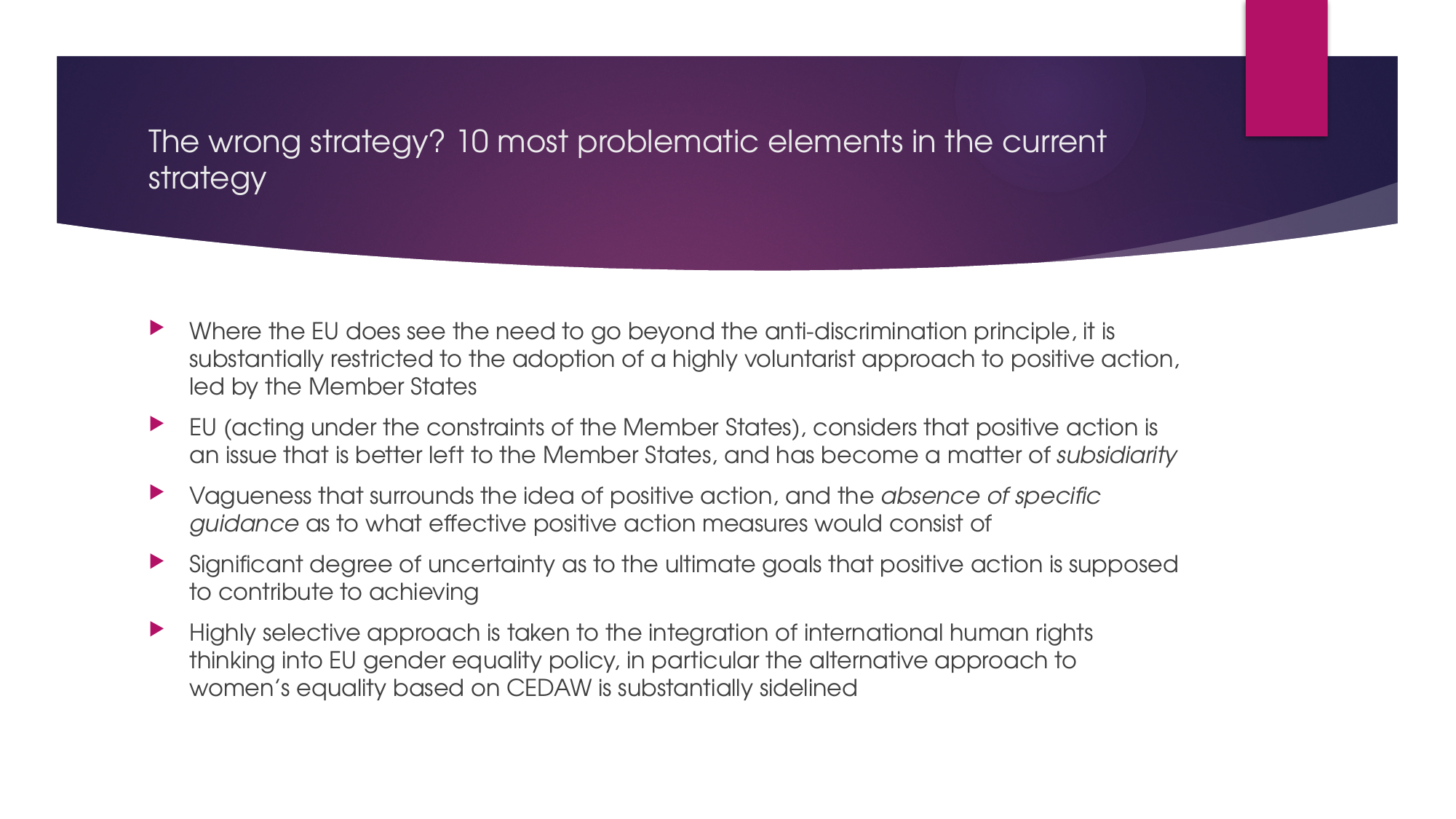

# The wrong strategy? 10 most problematic elements in the current strategy
Where the EU does see the need to go beyond the anti-discrimination principle, it is substantially restricted to the adoption of a highly voluntarist approach to positive action, led by the Member States
EU (acting under the constraints of the Member States), considers that positive action is an issue that is better left to the Member States, and has become a matter of subsidiarity
Vagueness that surrounds the idea of positive action, and the absence of specific guidance as to what effective positive action measures would consist of
Significant degree of uncertainty as to the ultimate goals that positive action is supposed to contribute to achieving
Highly selective approach is taken to the integration of international human rights thinking into EU gender equality policy, in particular the alternative approach to women’s equality based on CEDAW is substantially sidelined